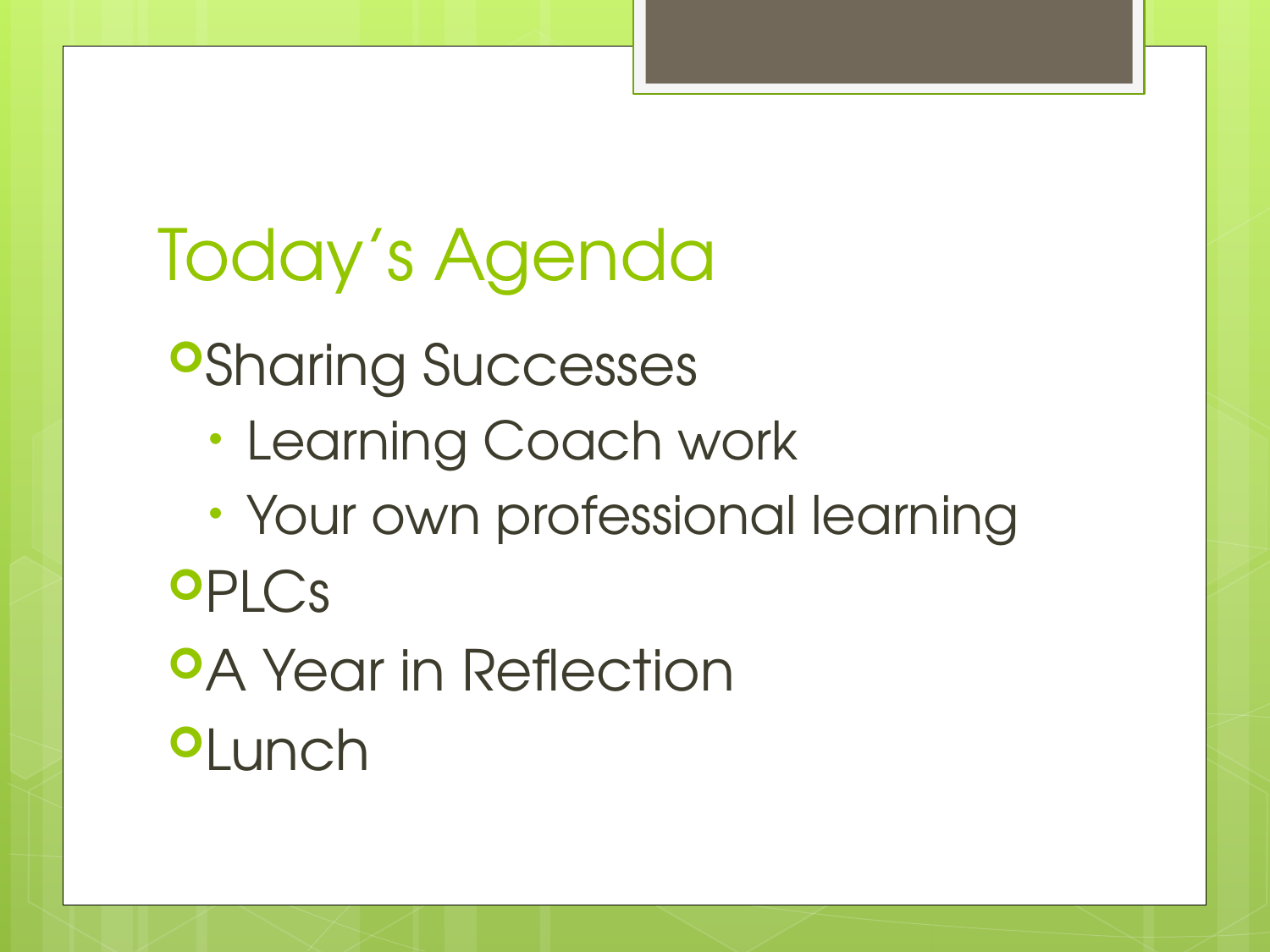

# Today’s Agenda
Sharing Successes
Learning Coach work
Your own professional learning
PLCs
A Year in Reflection
Lunch